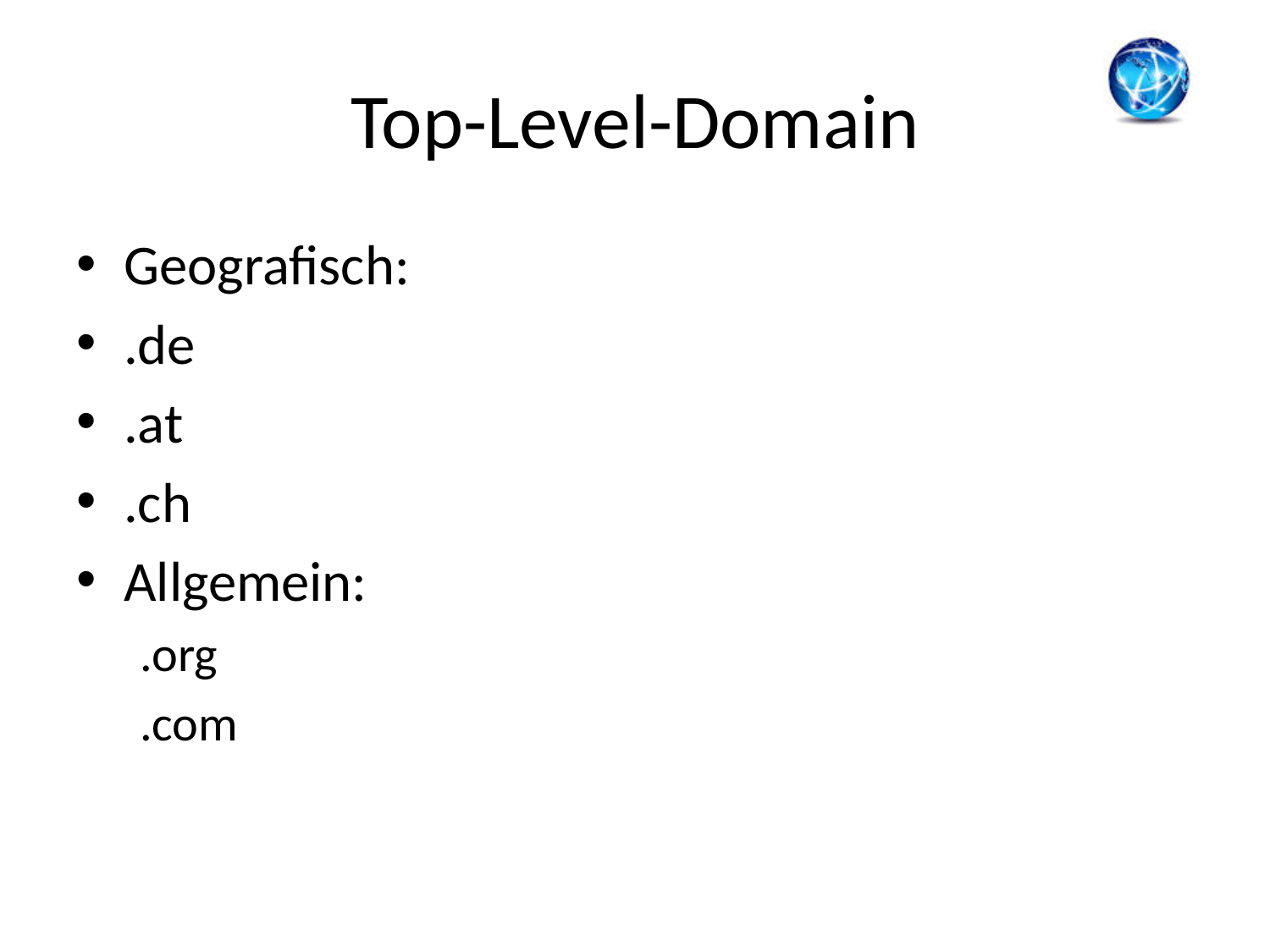

# Top-Level-Domain
Geografisch:
.de
.at
.ch
Allgemein:
.org
.com